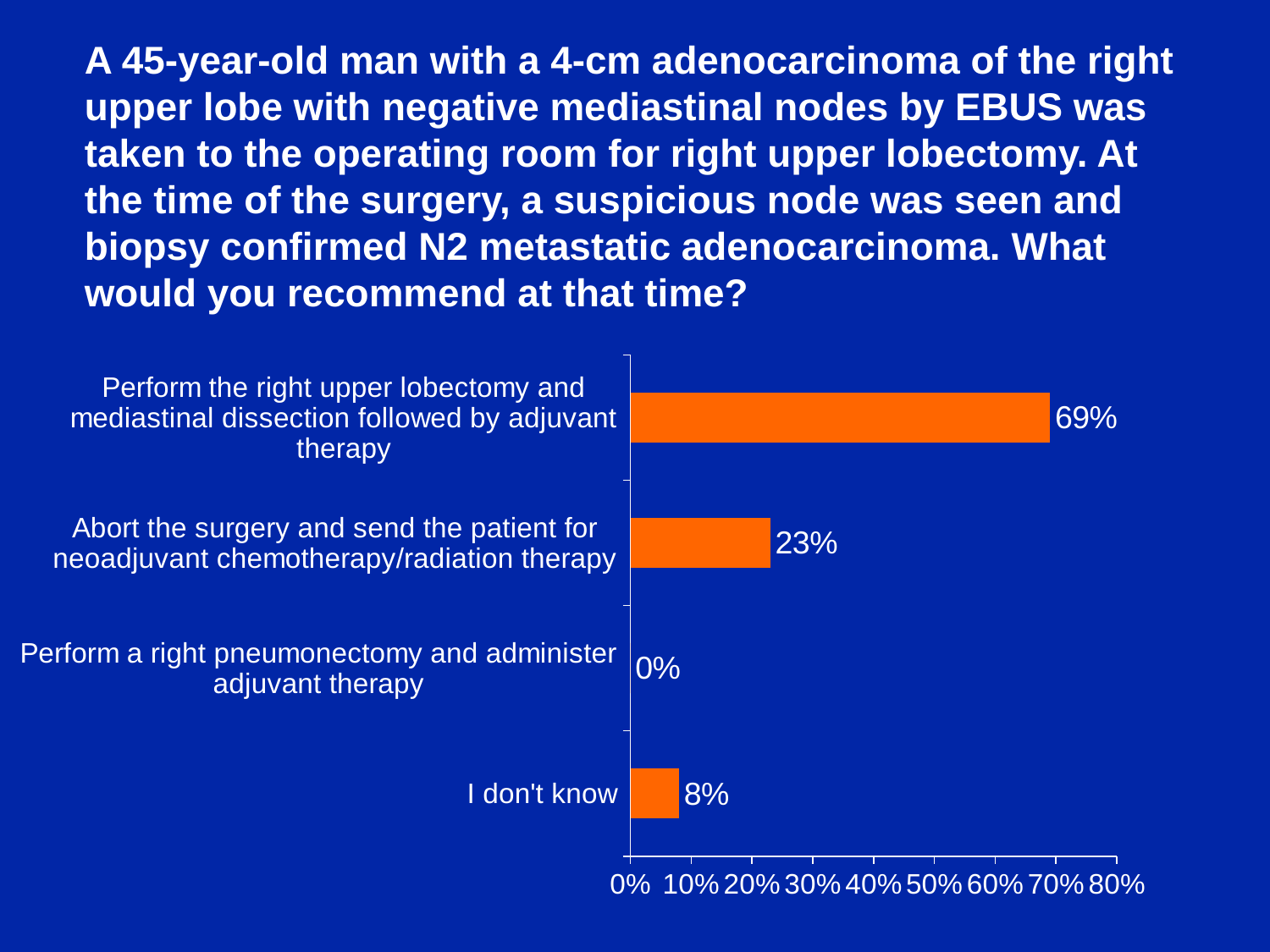

A 45-year-old man with a 4-cm adenocarcinoma of the right upper lobe with negative mediastinal nodes by EBUS was taken to the operating room for right upper lobectomy. At the time of the surgery, a suspicious node was seen and biopsy confirmed N2 metastatic adenocarcinoma. What would you recommend at that time?

### Chart

| Category | Series 1 |
|---|---|
| I don't know | 0.08 |
| Perform a right pneumonectomy and administer adjuvant therapy | 0.0 |
| Abort the surgery and send the patient for neoadjuvant chemotherapy/radiation therapy | 0.23 |
| Perform the right upper lobectomy and mediastinal dissection followed by adjuvant therapy | 0.69 |